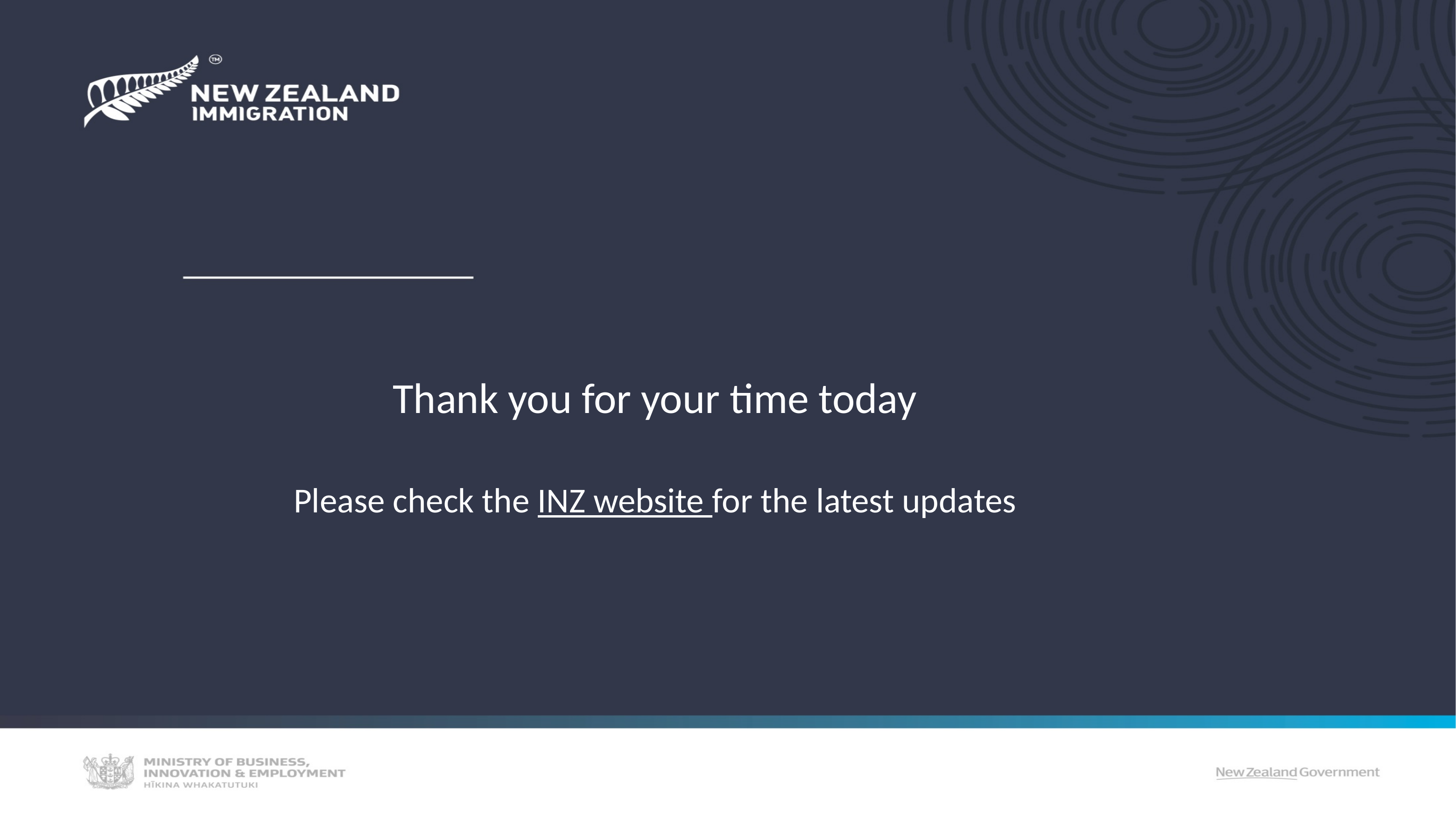

Thank you for your time today

Please check the INZ website for the latest updates